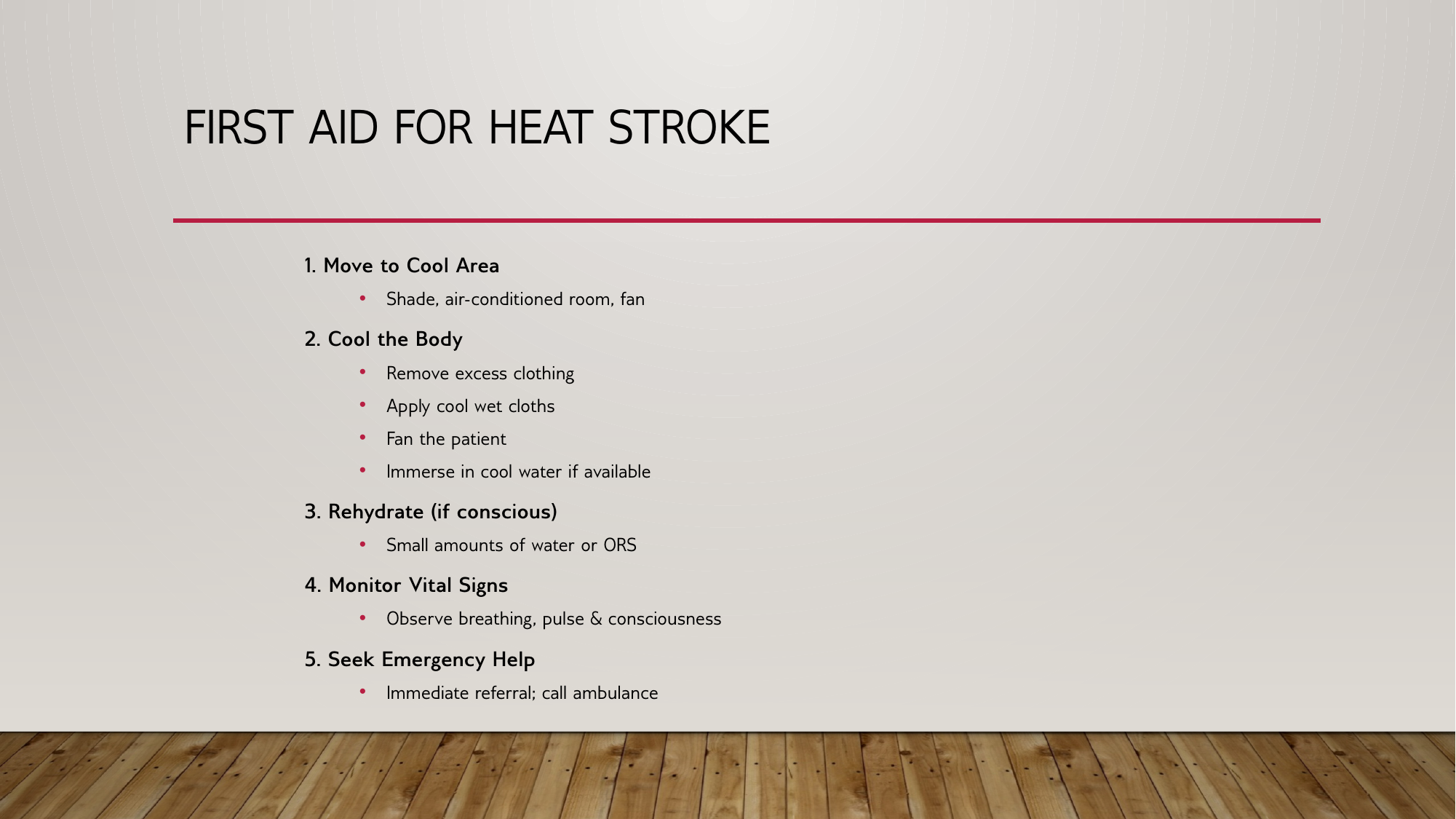

# First Aid for Heat Stroke
1. Move to Cool Area
Shade, air-conditioned room, fan
2. Cool the Body
Remove excess clothing
Apply cool wet cloths
Fan the patient
Immerse in cool water if available
3. Rehydrate (if conscious)
Small amounts of water or ORS
4. Monitor Vital Signs
Observe breathing, pulse & consciousness
5. Seek Emergency Help
Immediate referral; call ambulance